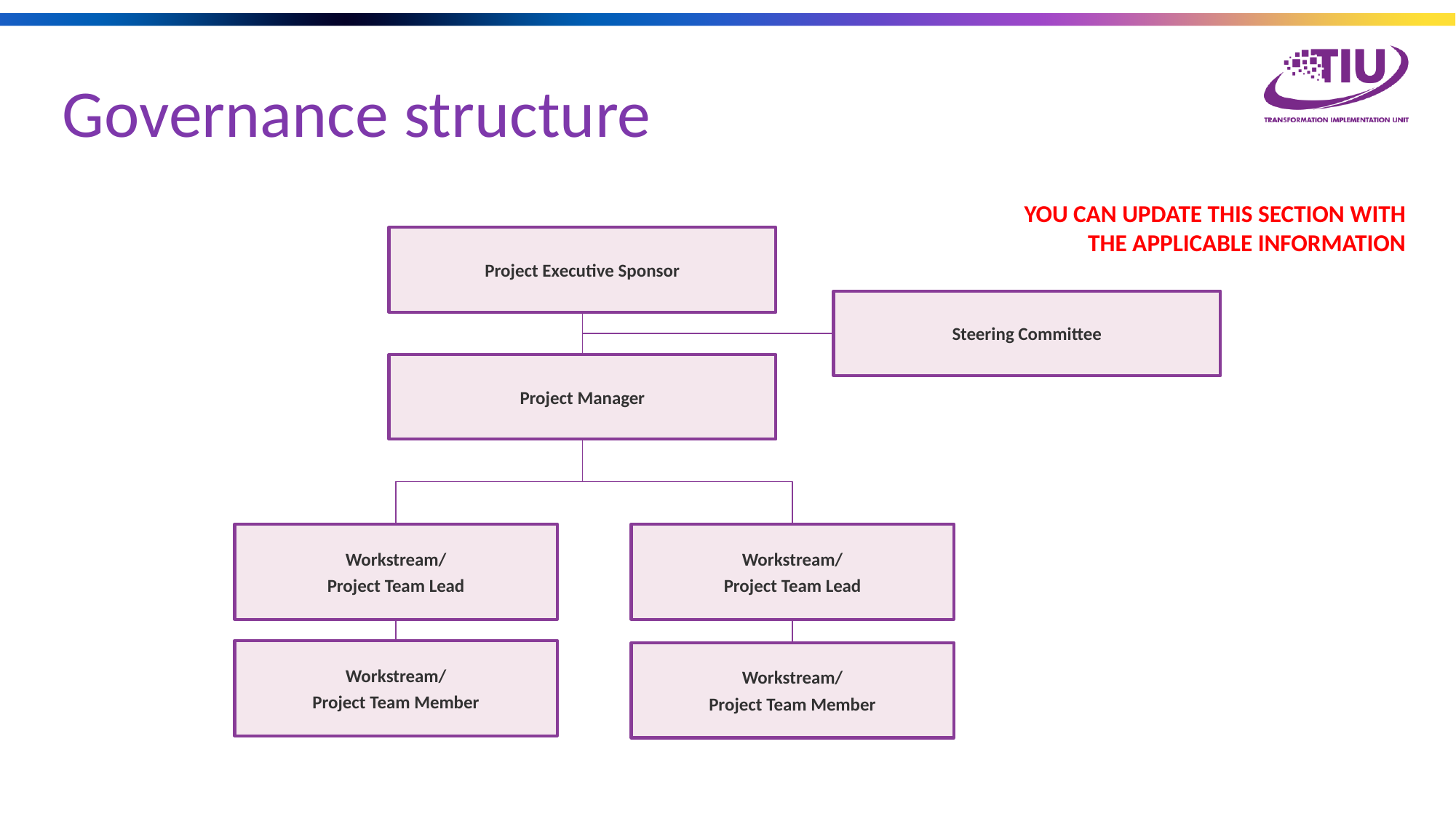

Governance structure
YOU CAN UPDATE THIS SECTION WITH THE APPLICABLE INFORMATION
Project Executive Sponsor
Steering Committee
Project Manager
Workstream/
Project Team Lead
Workstream/
Project Team Lead
Workstream/
Project Team Member
Workstream/
Project Team Member